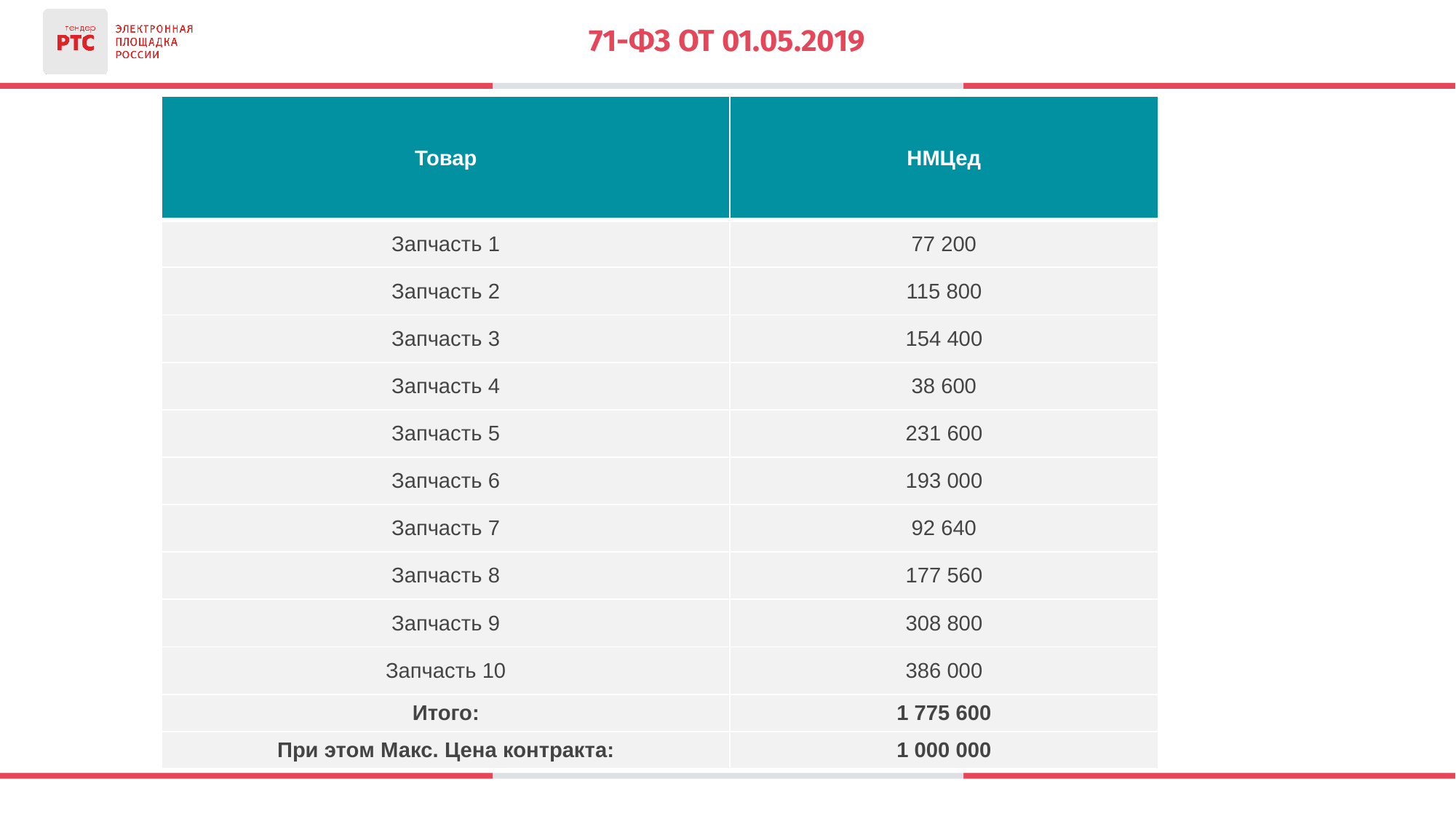

# 71-ФЗ от 01.05.2019
| Товар | НМЦед |
| --- | --- |
| Запчасть 1 | 77 200 |
| Запчасть 2 | 115 800 |
| Запчасть 3 | 154 400 |
| Запчасть 4 | 38 600 |
| Запчасть 5 | 231 600 |
| Запчасть 6 | 193 000 |
| Запчасть 7 | 92 640 |
| Запчасть 8 | 177 560 |
| Запчасть 9 | 308 800 |
| Запчасть 10 | 386 000 |
| Итого: | 1 775 600 |
| При этом Макс. Цена контракта: | 1 000 000 |